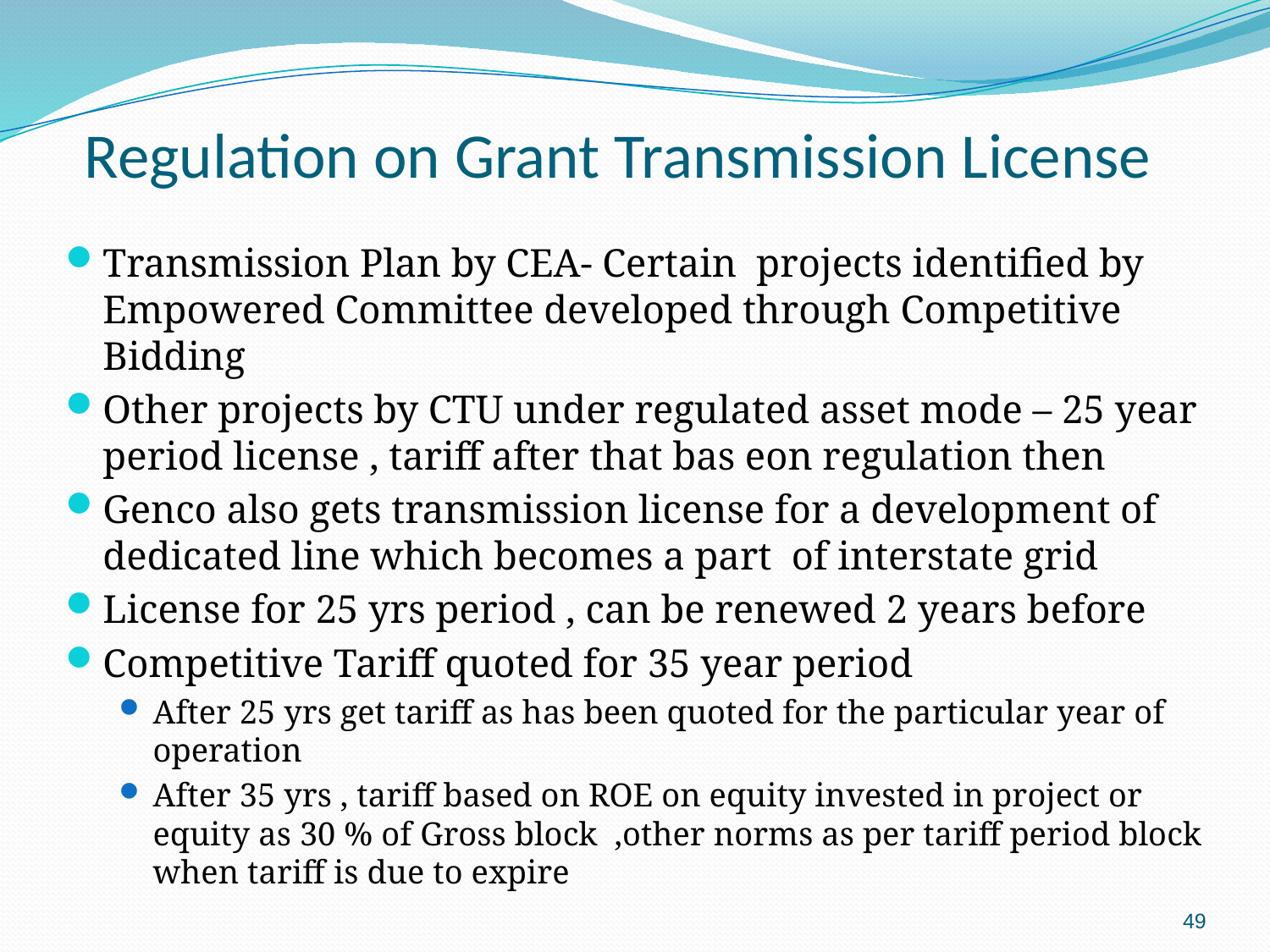

# Regulation on Grant Transmission License
Transmission Plan by CEA- Certain  projects identified by Empowered Committee developed through Competitive Bidding
Other projects by CTU under regulated asset mode – 25 year period license , tariff after that bas eon regulation then
Genco also gets transmission license for a development of dedicated line which becomes a part  of interstate grid
License for 25 yrs period , can be renewed 2 years before
Competitive Tariff quoted for 35 year period
After 25 yrs get tariff as has been quoted for the particular year of operation
After 35 yrs , tariff based on ROE on equity invested in project or equity as 30 % of Gross block  ,other norms as per tariff period block when tariff is due to expire
49